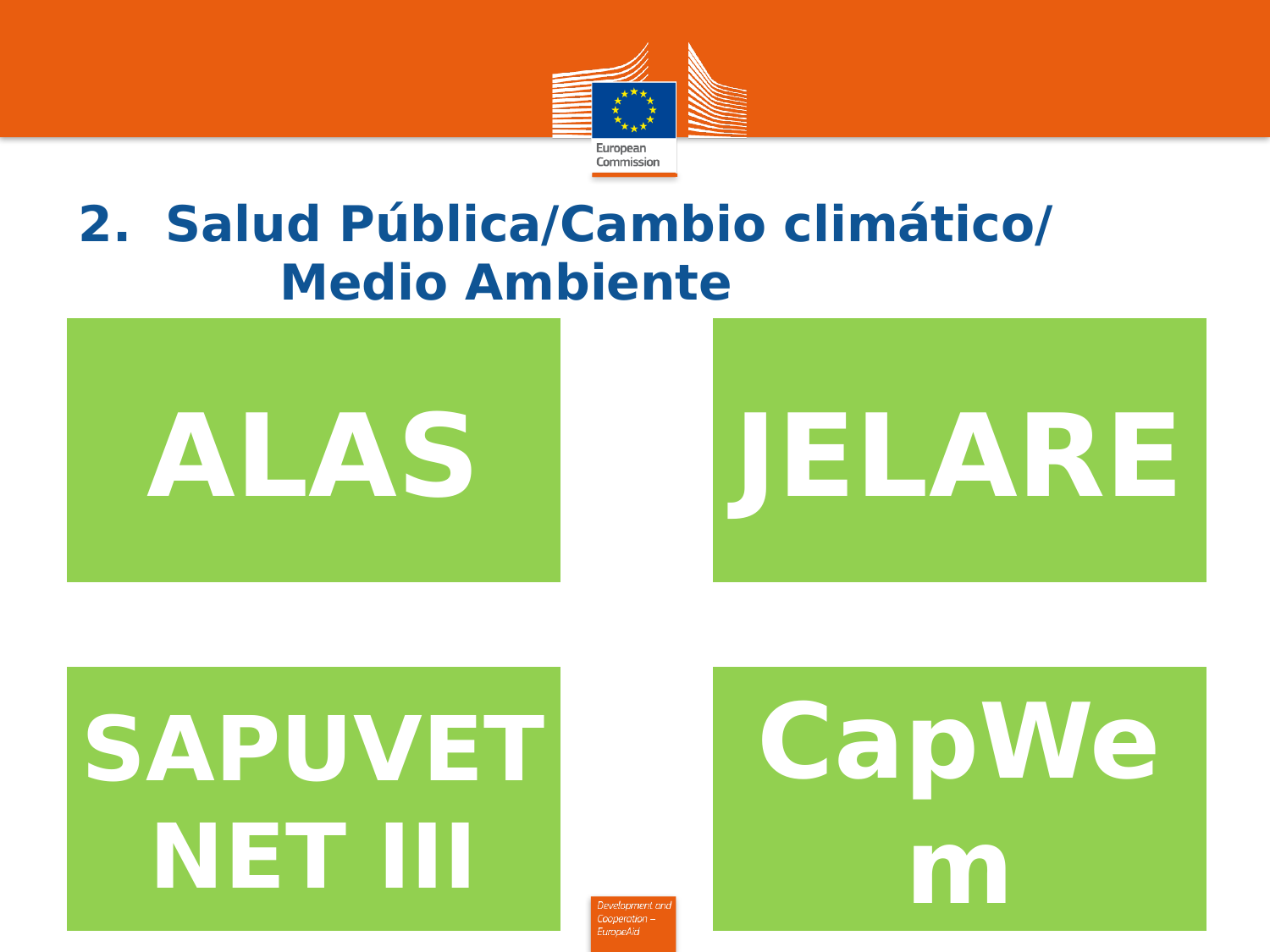

# 2.  Salud Pública/Cambio climático/ Medio Ambiente
ALAS
JELARE
SAPUVET
NET III
CapWem